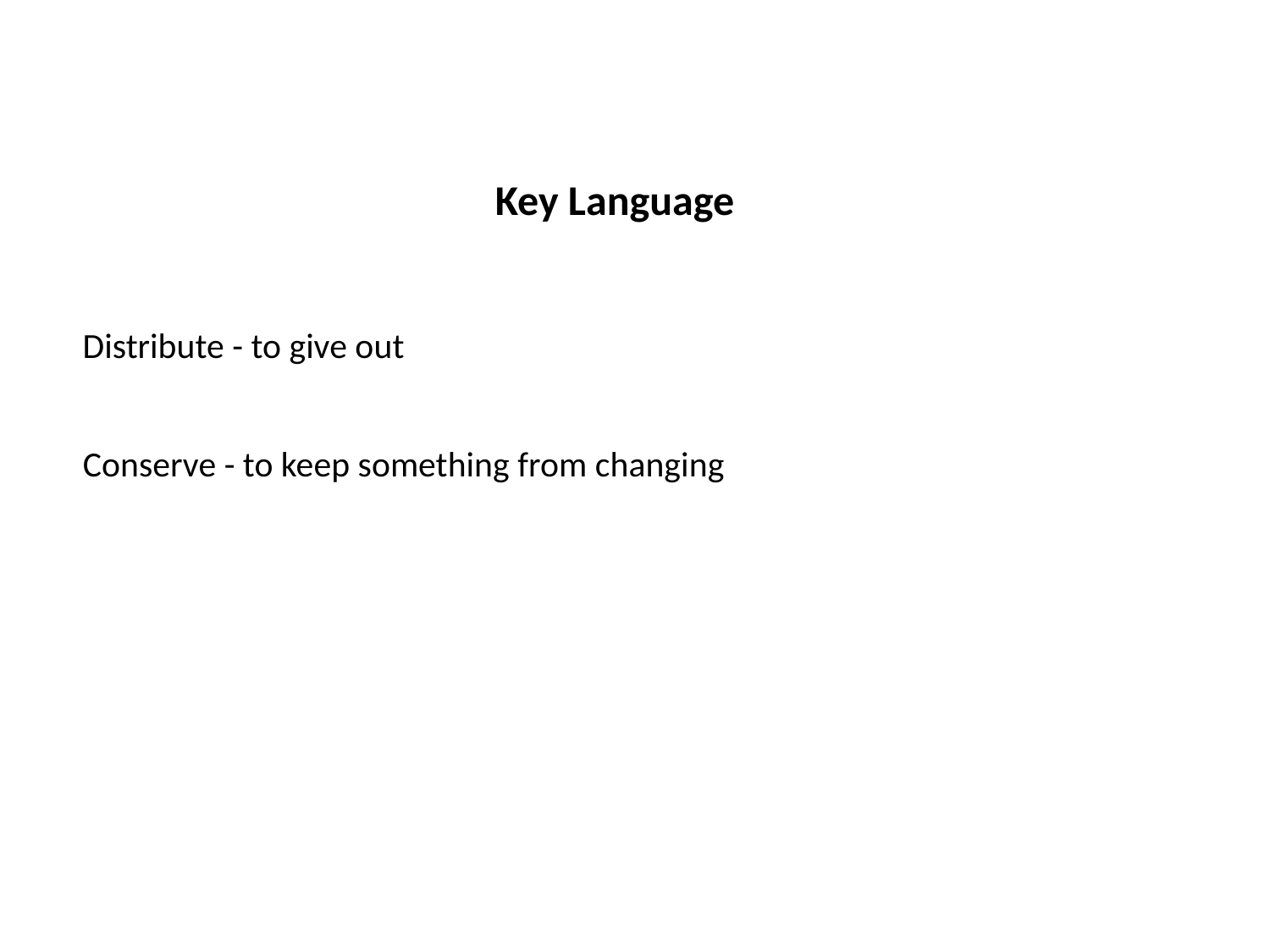

#
Key Language

Distribute - to give out

Conserve - to keep something from changing